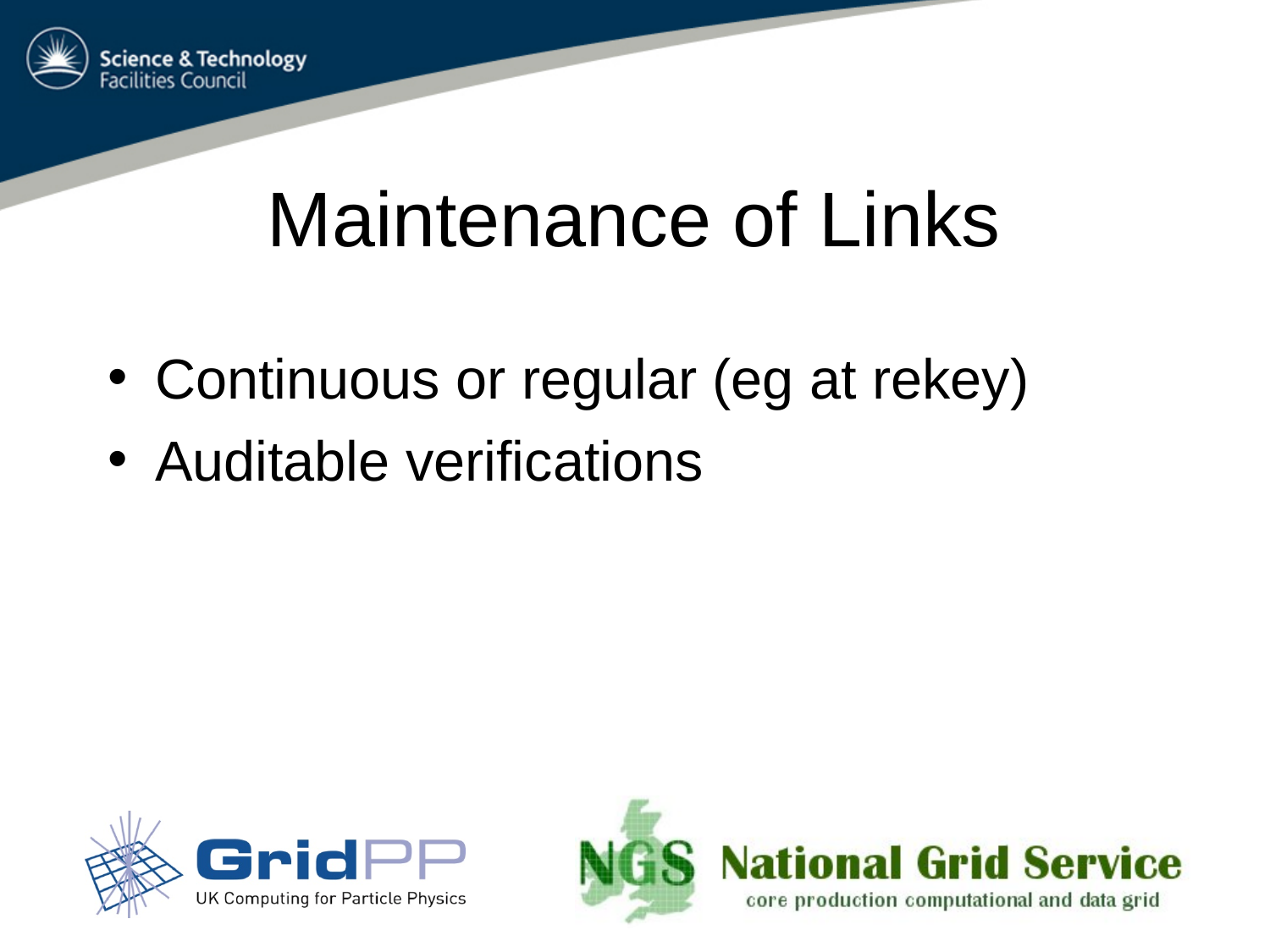

# Maintenance of Links
Continuous or regular (eg at rekey)
Auditable verifications